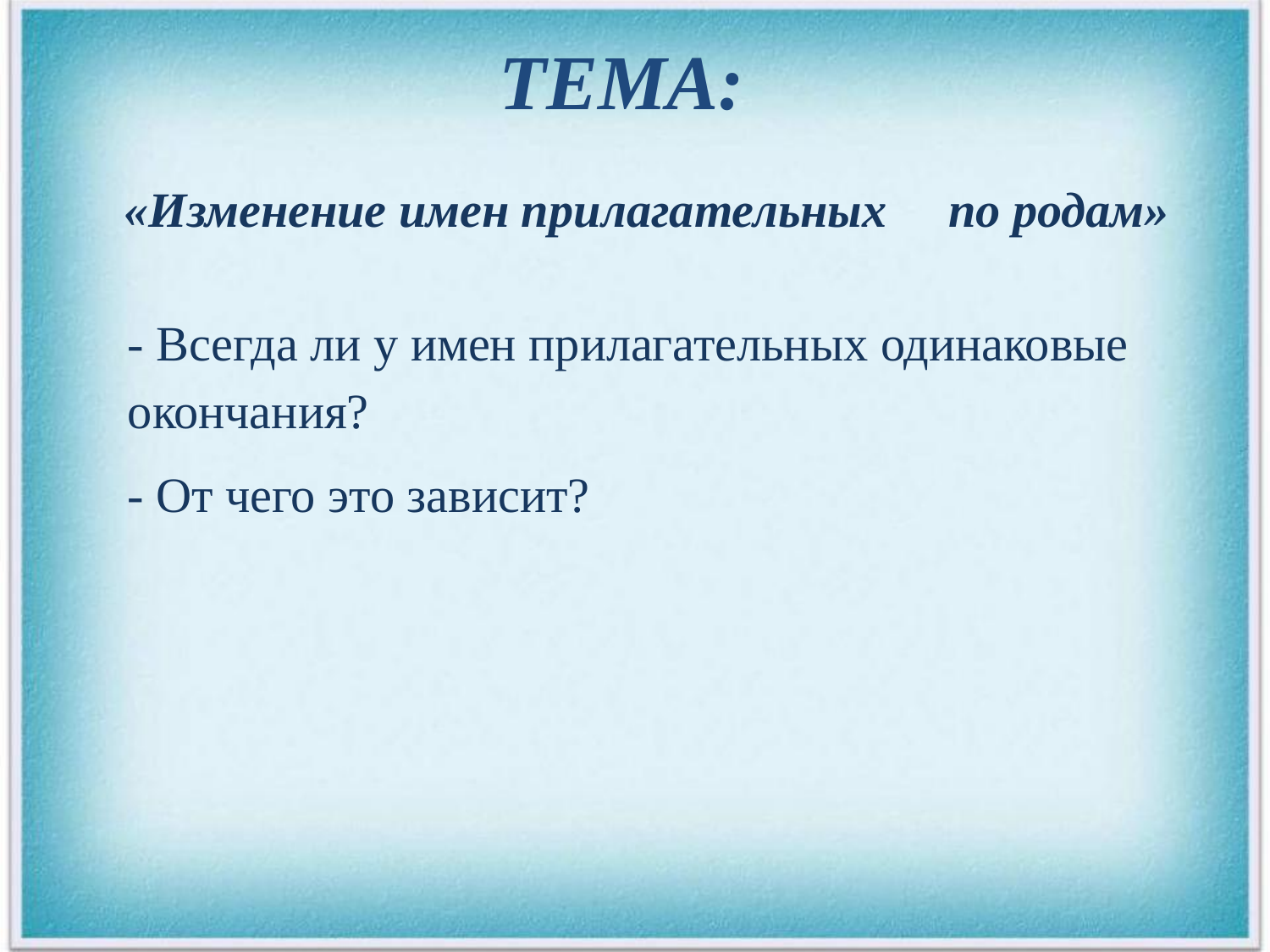

ТЕМА:
# «Изменение имен прилагательных     по родам»
- Всегда ли у имен прилагательных одинаковые окончания?

- От чего это зависит?